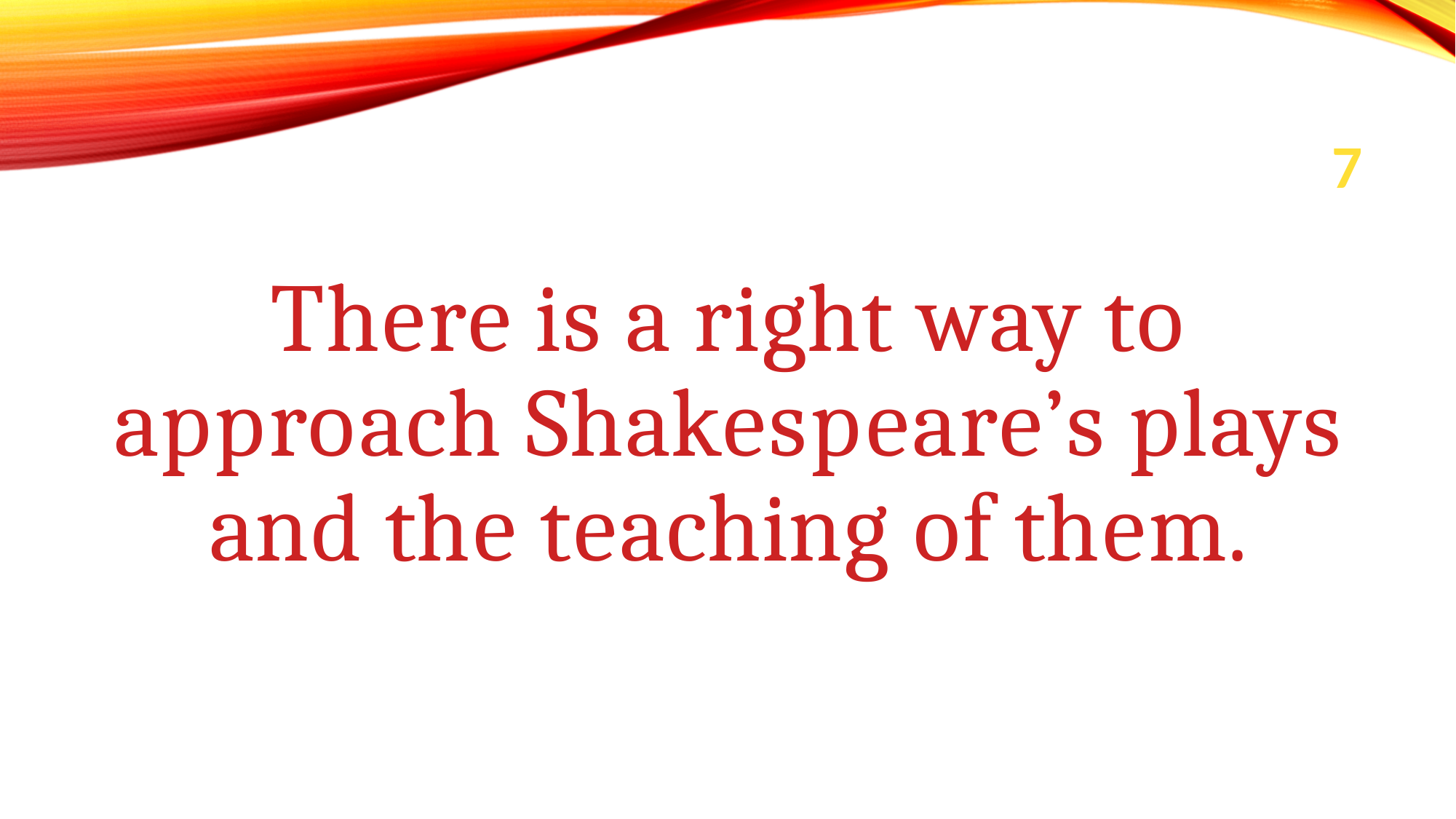

# 7
There is a right way to approach Shakespeare’s plays and the teaching of them.